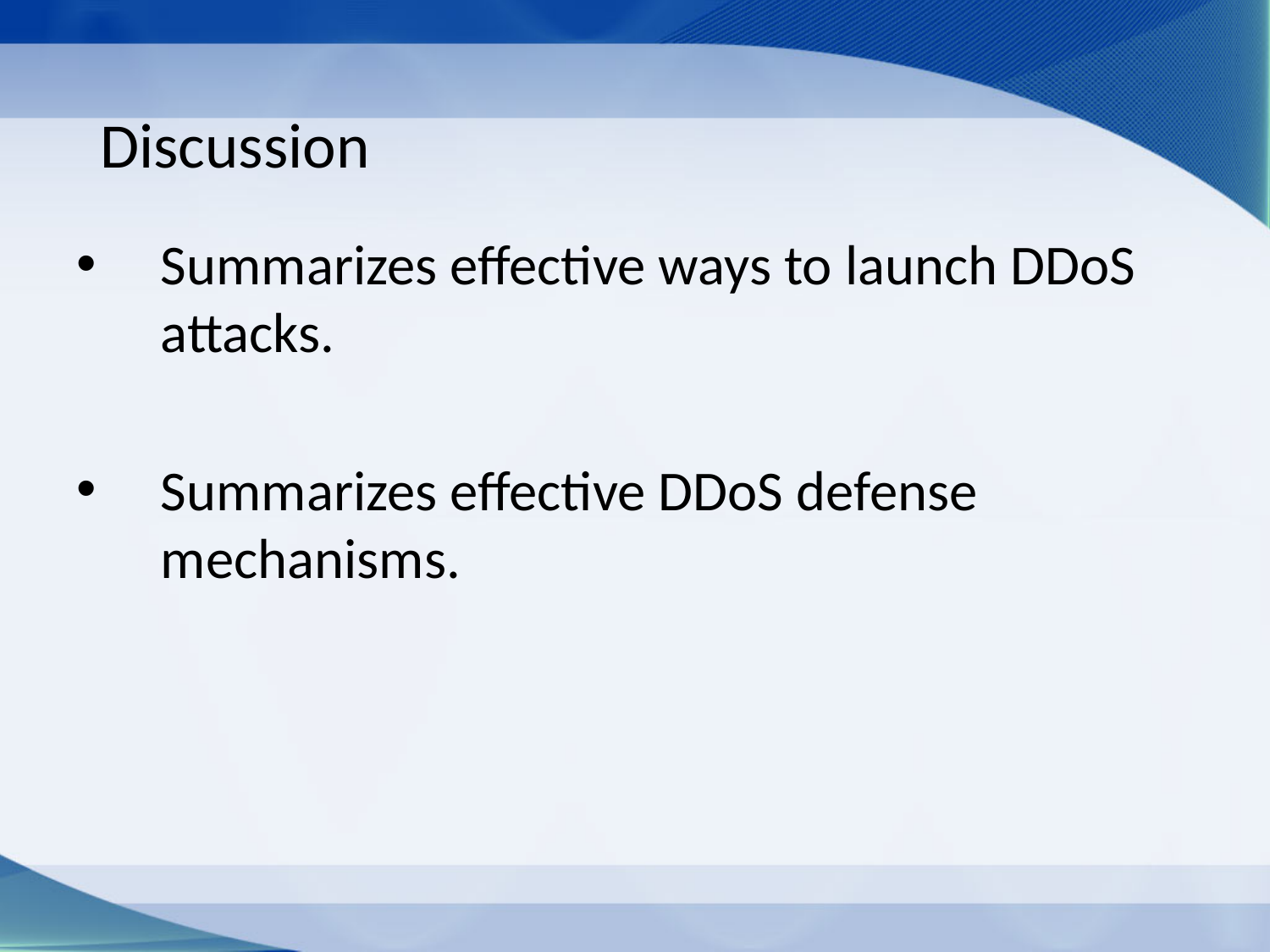

# Discussion
Summarizes effective ways to launch DDoS attacks.

Summarizes effective DDoS defense mechanisms.